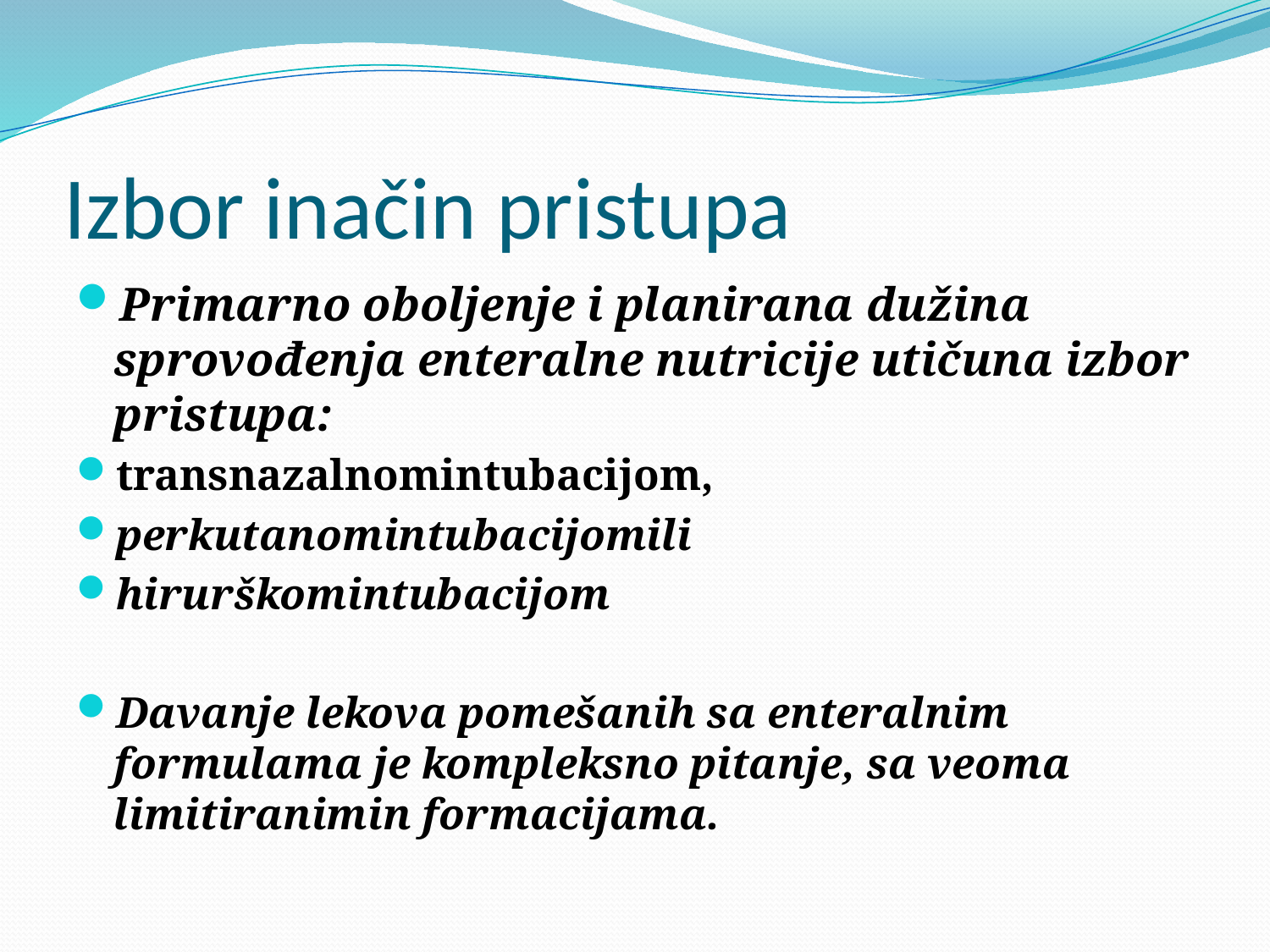

# Izbor inačin pristupa
Primarno oboljenje i planirana dužina sprovođenja enteralne nutricije utičuna izbor pristupa:
transnazalnomintubacijom,
perkutanomintubacijomili
hirurškomintubacijom

Davanje lekova pomešanih sa enteralnim formulama je kompleksno pitanje, sa veoma limitiranimin formacijama.